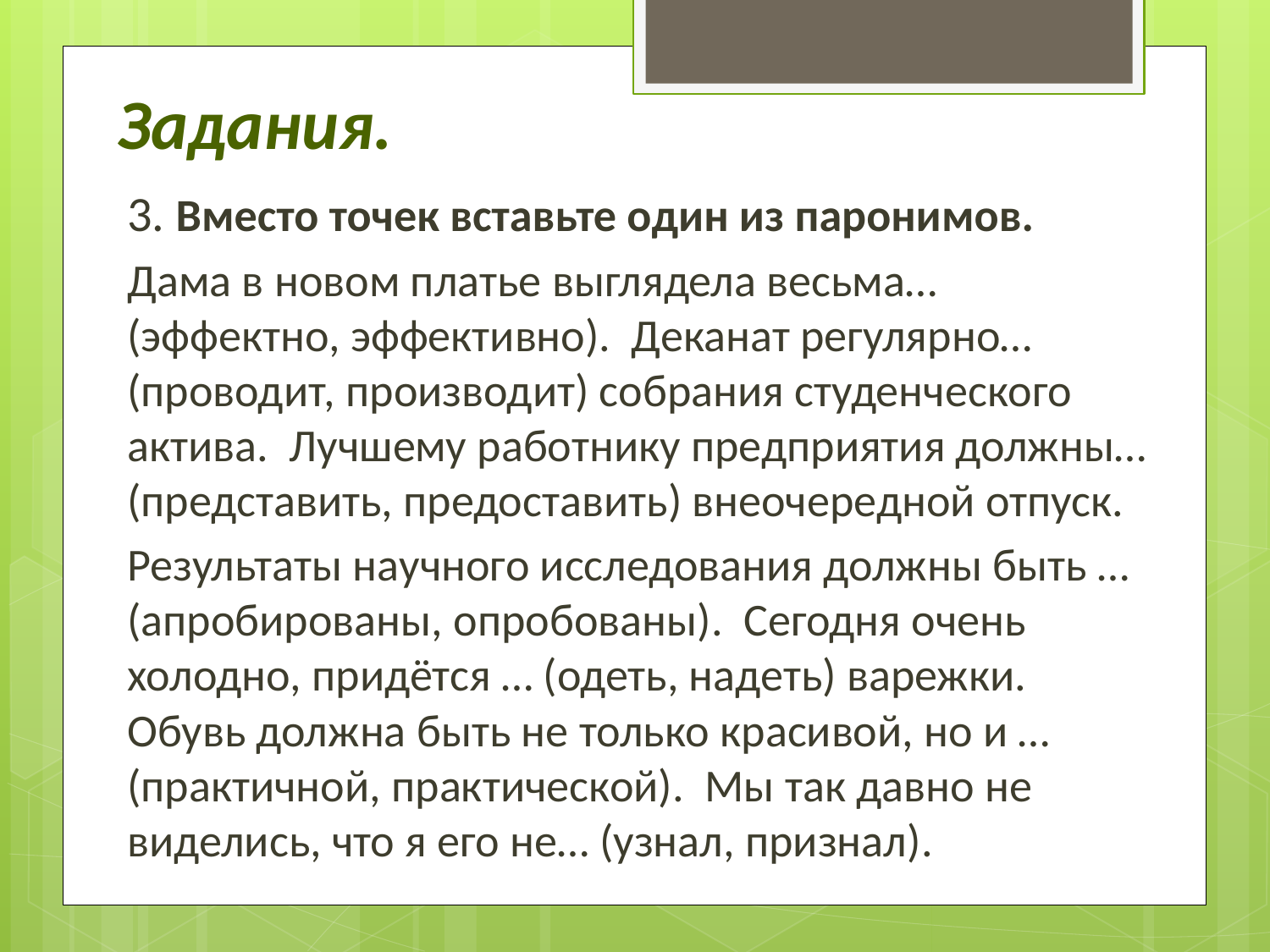

# Задания.
3. Вместо точек вставьте один из паронимов.
Дама в новом платье выглядела весьма… (эффектно, эффективно).  Деканат регулярно… (проводит, производит) собрания студенческого актива.  Лучшему работнику предприятия должны… (представить, предоставить) внеочередной отпуск.
Результаты научного исследования должны быть … (апробированы, опробованы).  Сегодня очень холодно, придётся … (одеть, надеть) варежки.  Обувь должна быть не только красивой, но и … (практичной, практической).  Мы так давно не виделись, что я его не… (узнал, признал).